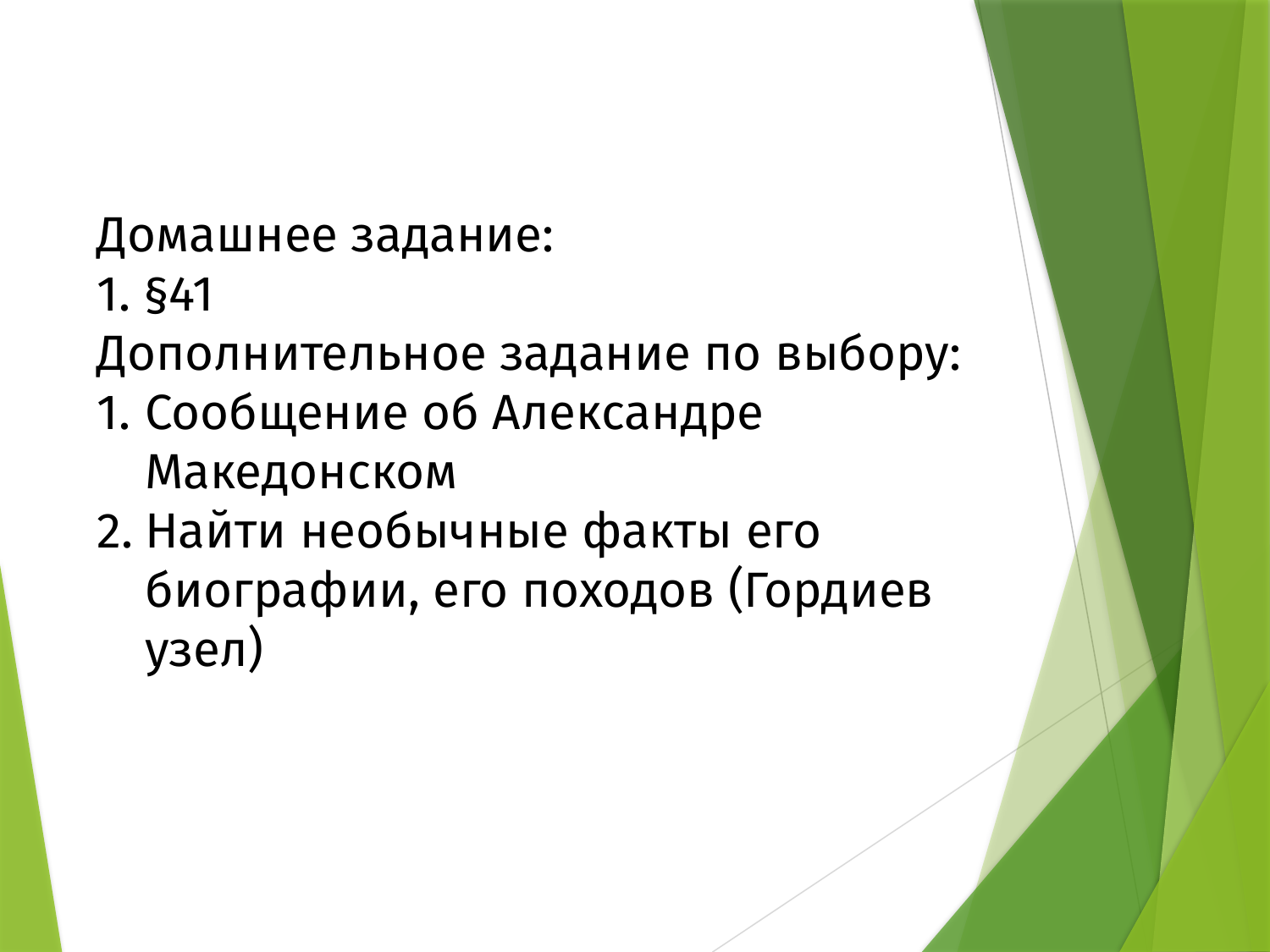

Домашнее задание:
1. §41
Дополнительное задание по выбору:
Сообщение об Александре Македонском
Найти необычные факты его биографии, его походов (Гордиев узел)